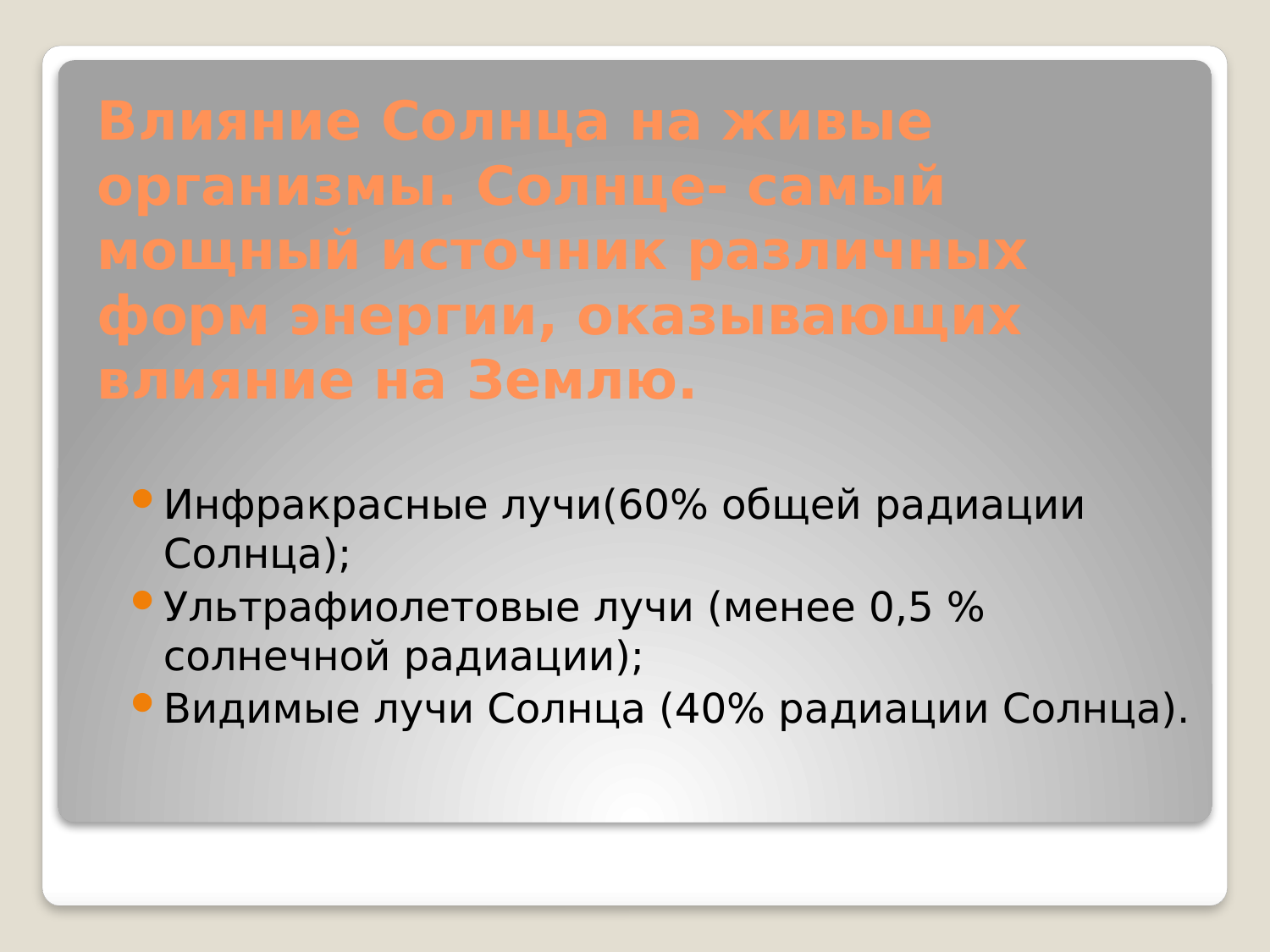

# Влияние Солнца на живые организмы. Солнце- самый мощный источник различных форм энергии, оказывающих влияние на Землю.
Инфракрасные лучи(60% общей радиации Солнца);
Ультрафиолетовые лучи (менее 0,5 % солнечной радиации);
Видимые лучи Солнца (40% радиации Солнца).